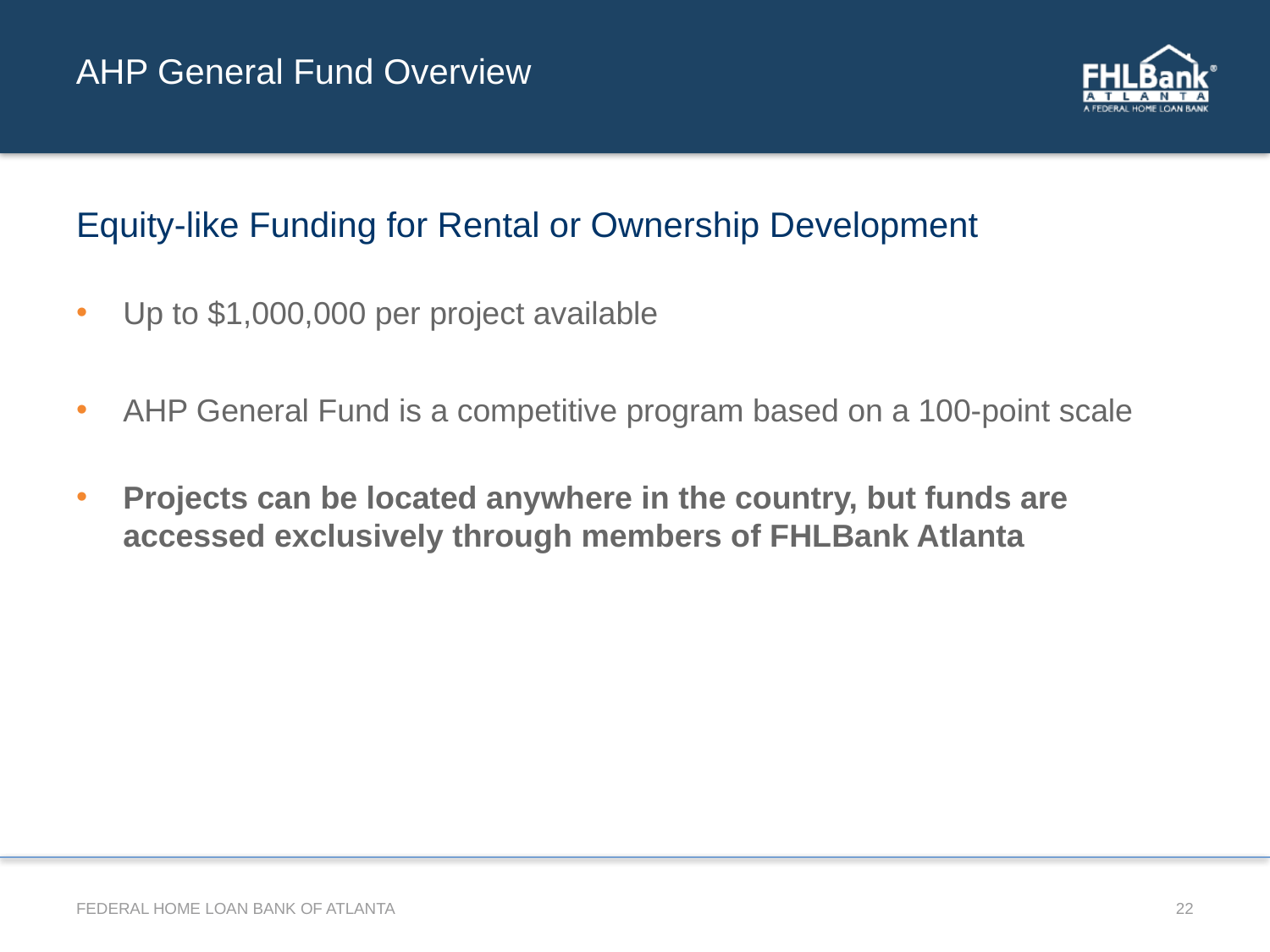

# AHP General Fund Overview
Equity-like Funding for Rental or Ownership Development
Up to $1,000,000 per project available

AHP General Fund is a competitive program based on a 100-point scale
Projects can be located anywhere in the country, but funds are accessed exclusively through members of FHLBank Atlanta

FEDERAL HOME LOAN BANK OF ATLANTA
22